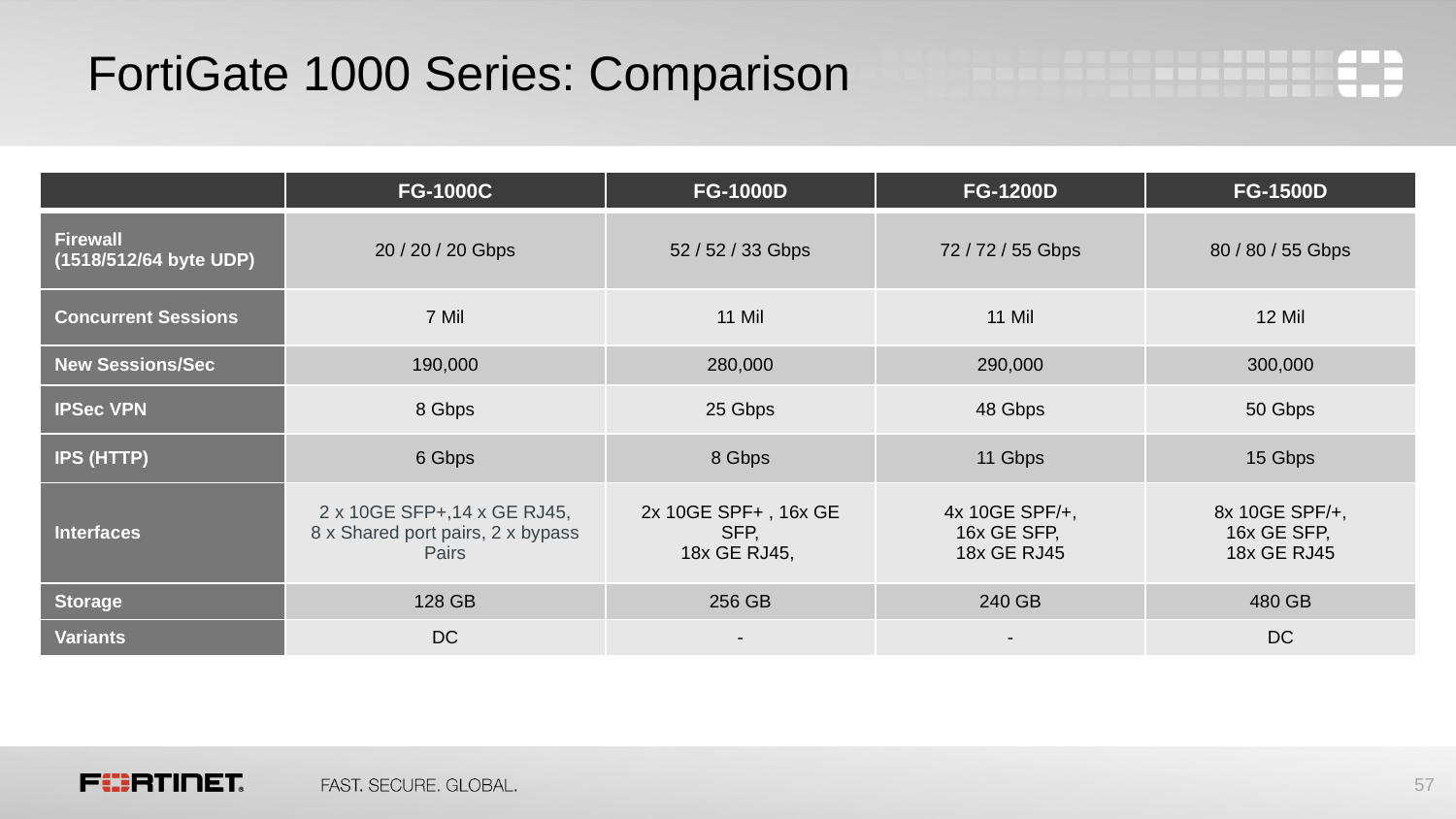

# FortiGate 1000 Series: Comparison
|  | FG-1000C | FG-1000D | FG-1200D | FG-1500D |
| --- | --- | --- | --- | --- |
| Firewall (1518/512/64 byte UDP) | 20 / 20 / 20 Gbps | 52 / 52 / 33 Gbps | 72 / 72 / 55 Gbps | 80 / 80 / 55 Gbps |
| Concurrent Sessions | 7 Mil | 11 Mil | 11 Mil | 12 Mil |
| New Sessions/Sec | 190,000 | 280,000 | 290,000 | 300,000 |
| IPSec VPN | 8 Gbps | 25 Gbps | 48 Gbps | 50 Gbps |
| IPS (HTTP) | 6 Gbps | 8 Gbps | 11 Gbps | 15 Gbps |
| Interfaces | 2 x 10GE SFP+,14 x GE RJ45, 8 x Shared port pairs, 2 x bypass Pairs | 2x 10GE SPF+ , 16x GE SFP, 18x GE RJ45, | 4x 10GE SPF/+, 16x GE SFP, 18x GE RJ45 | 8x 10GE SPF/+, 16x GE SFP, 18x GE RJ45 |
| Storage | 128 GB | 256 GB | 240 GB | 480 GB |
| Variants | DC | - | - | DC |